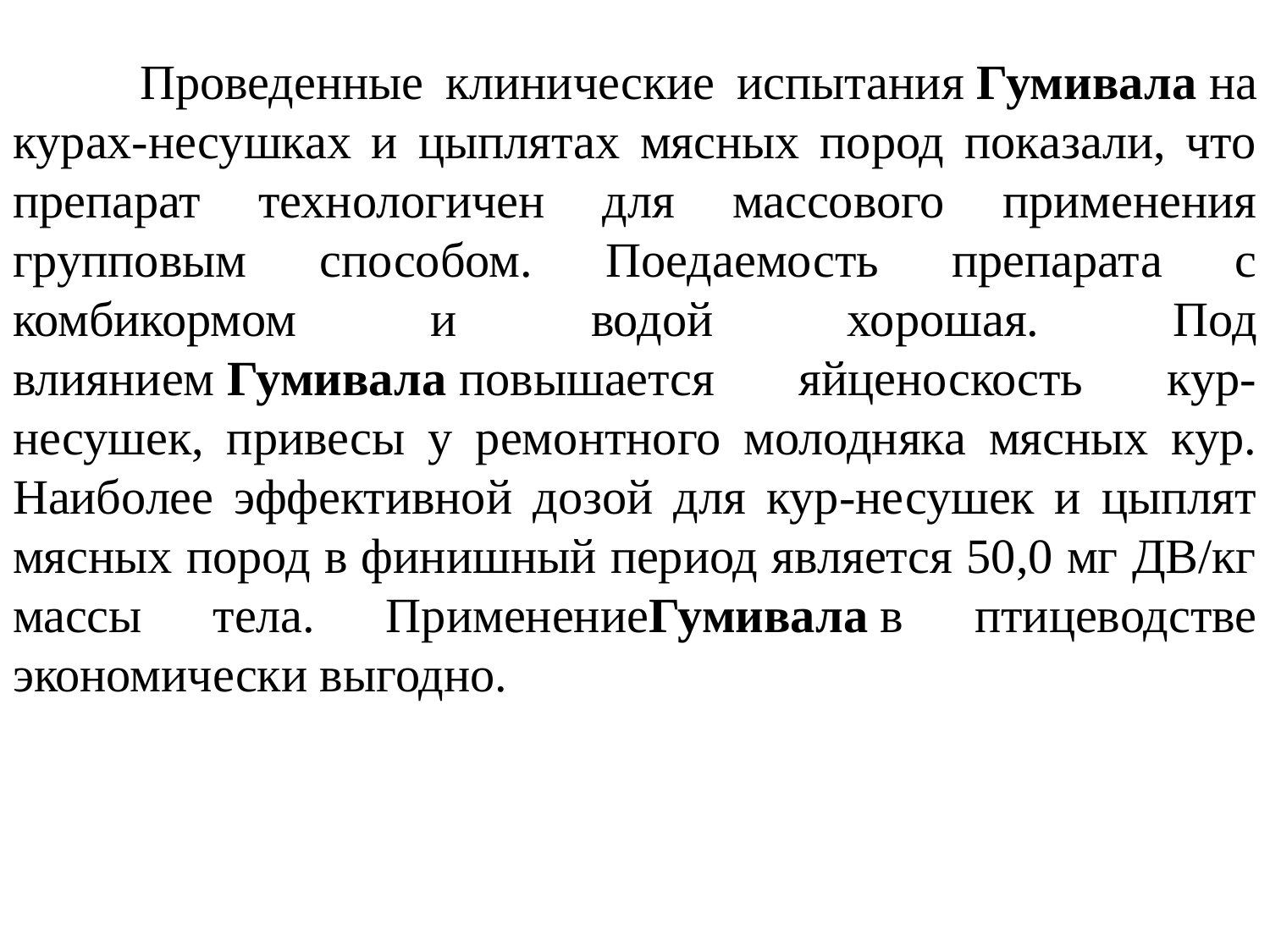

Проведенные клинические испытания Гумивала на курах-несушках и цыплятах мясных пород показали, что препарат технологичен для массового применения групповым способом. Поедаемость препарата с комбикормом и водой хорошая. Под влиянием Гумивала повышается яйценоскость кур-несушек, привесы у ремонтного молодняка мясных кур. Наиболее эффективной дозой для кур-несушек и цыплят мясных пород в финишный период является 50,0 мг ДВ/кг массы тела. ПрименениеГумивала в птицеводстве экономически выгодно.